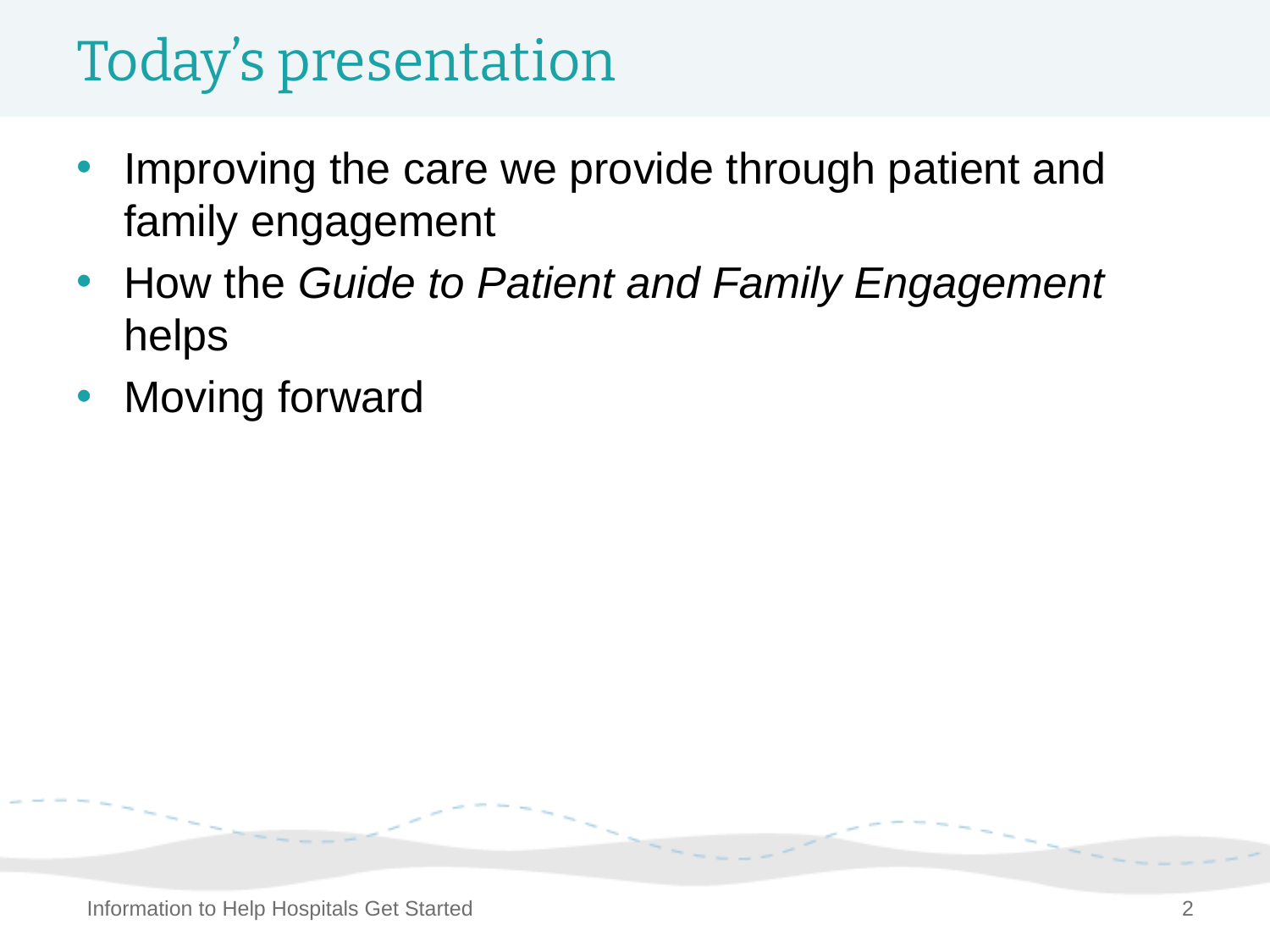

# Today’s presentation
Improving the care we provide through patient and family engagement
How the Guide to Patient and Family Engagement helps
Moving forward

Information to Help Hospitals Get Started
2